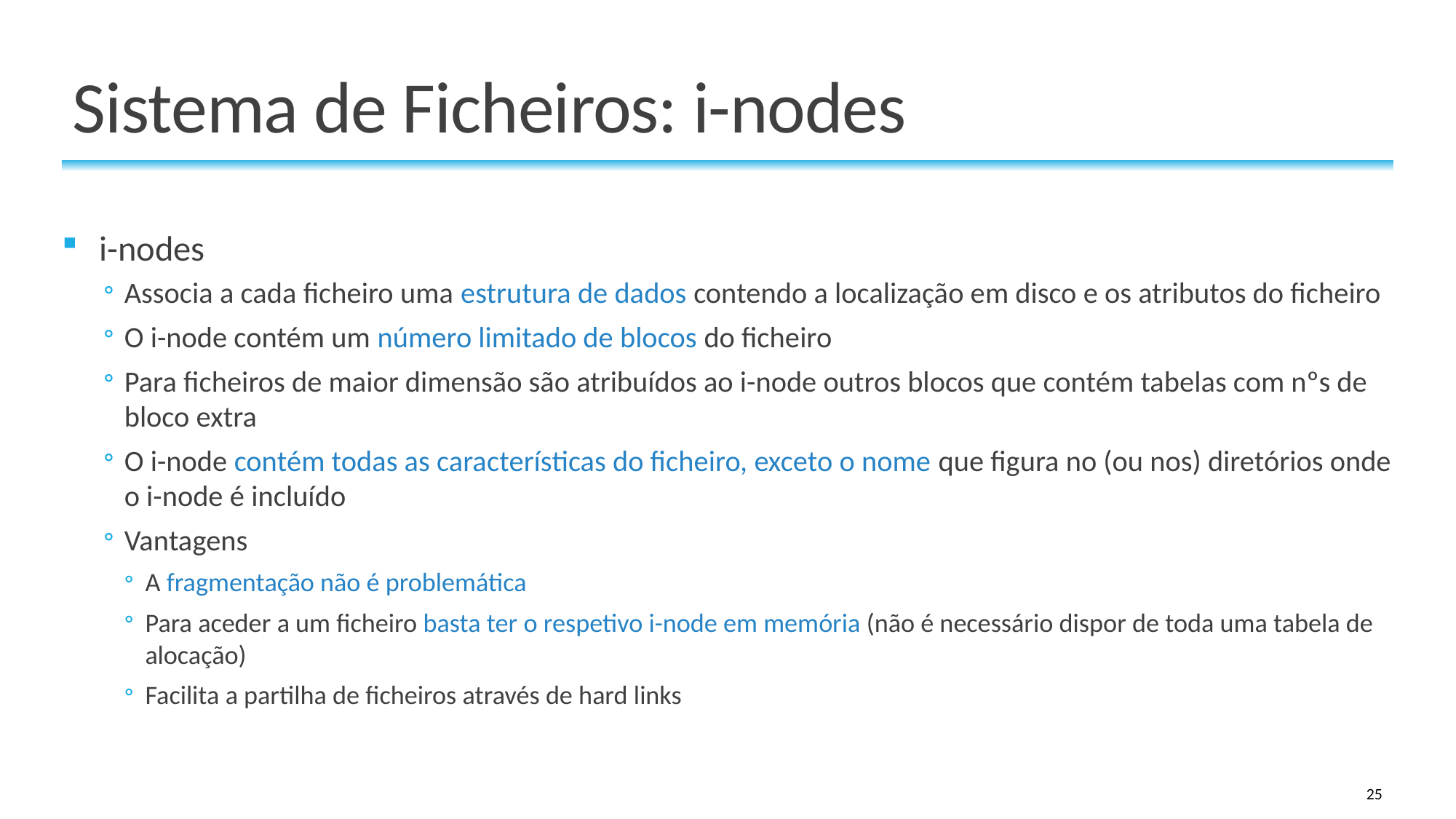

# Sistema de Ficheiros: i-nodes
i-nodes
Associa a cada ficheiro uma estrutura de dados contendo a localização em disco e os atributos do ficheiro
O i-node contém um número limitado de blocos do ficheiro
Para ficheiros de maior dimensão são atribuídos ao i-node outros blocos que contém tabelas com nºs de bloco extra
O i-node contém todas as características do ficheiro, exceto o nome que figura no (ou nos) diretórios onde o i-node é incluído
Vantagens
A fragmentação não é problemática
Para aceder a um ficheiro basta ter o respetivo i-node em memória (não é necessário dispor de toda uma tabela de alocação)
Facilita a partilha de ficheiros através de hard links
25